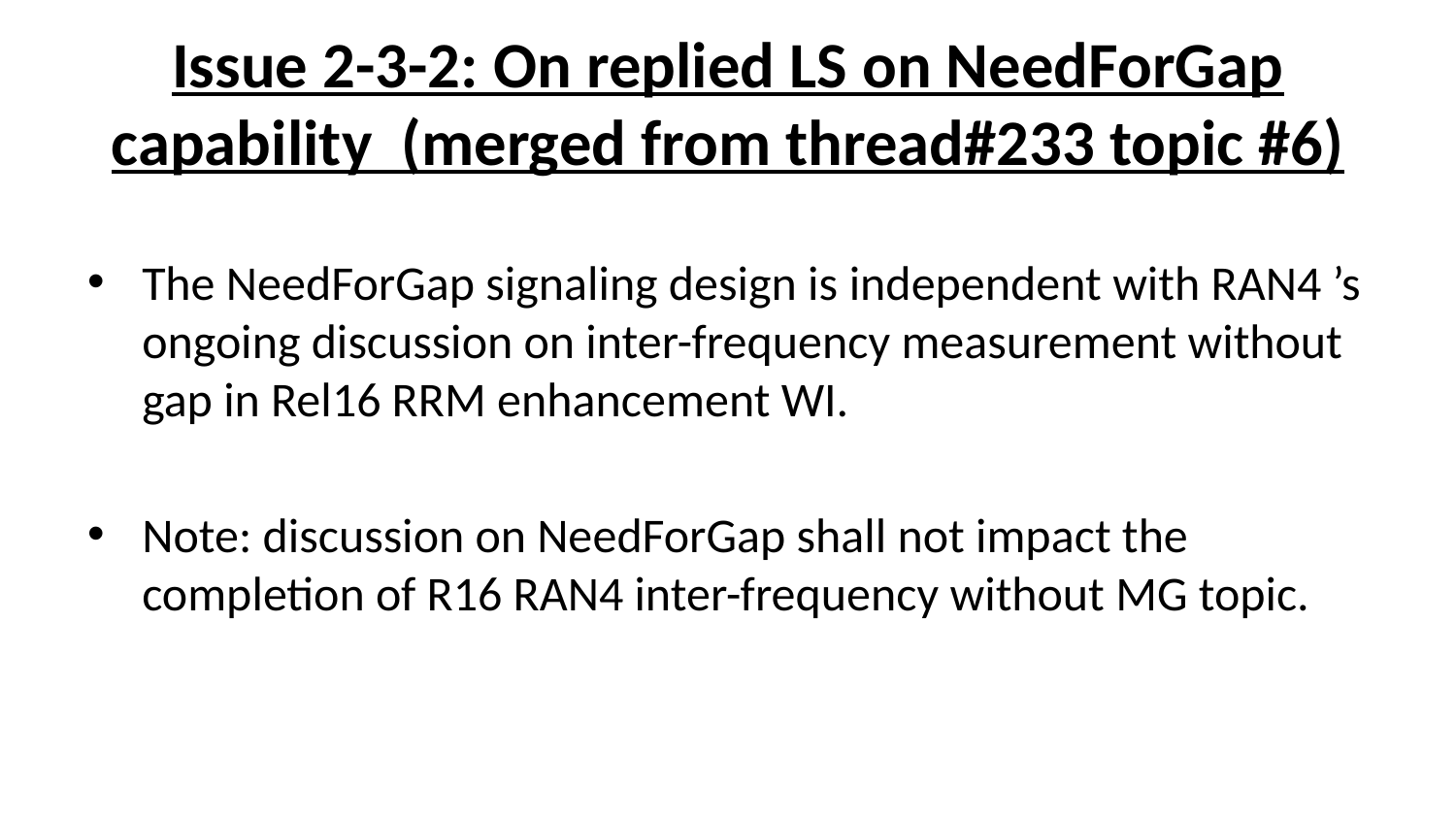

# Issue 2-3-2: On replied LS on NeedForGap capability  (merged from thread#233 topic #6)
The NeedForGap signaling design is independent with RAN4 ’s ongoing discussion on inter-frequency measurement without gap in Rel16 RRM enhancement WI.

Note: discussion on NeedForGap shall not impact the completion of R16 RAN4 inter-frequency without MG topic.